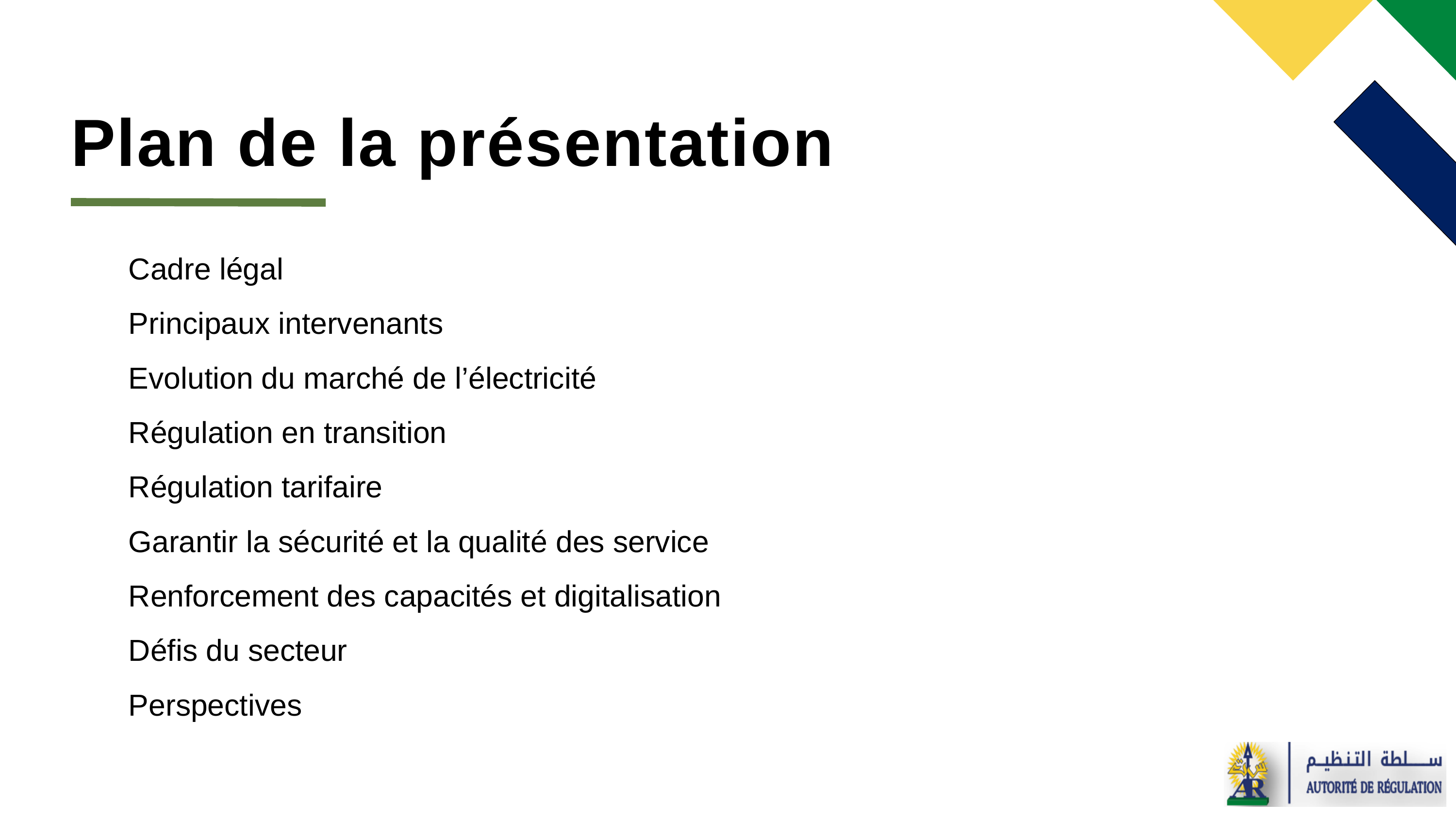

# Plan de la présentation
Cadre légal
Principaux intervenants
Evolution du marché de l’électricité
Régulation en transition
Régulation tarifaire
Garantir la sécurité et la qualité des service
Renforcement des capacités et digitalisation
Défis du secteur
Perspectives